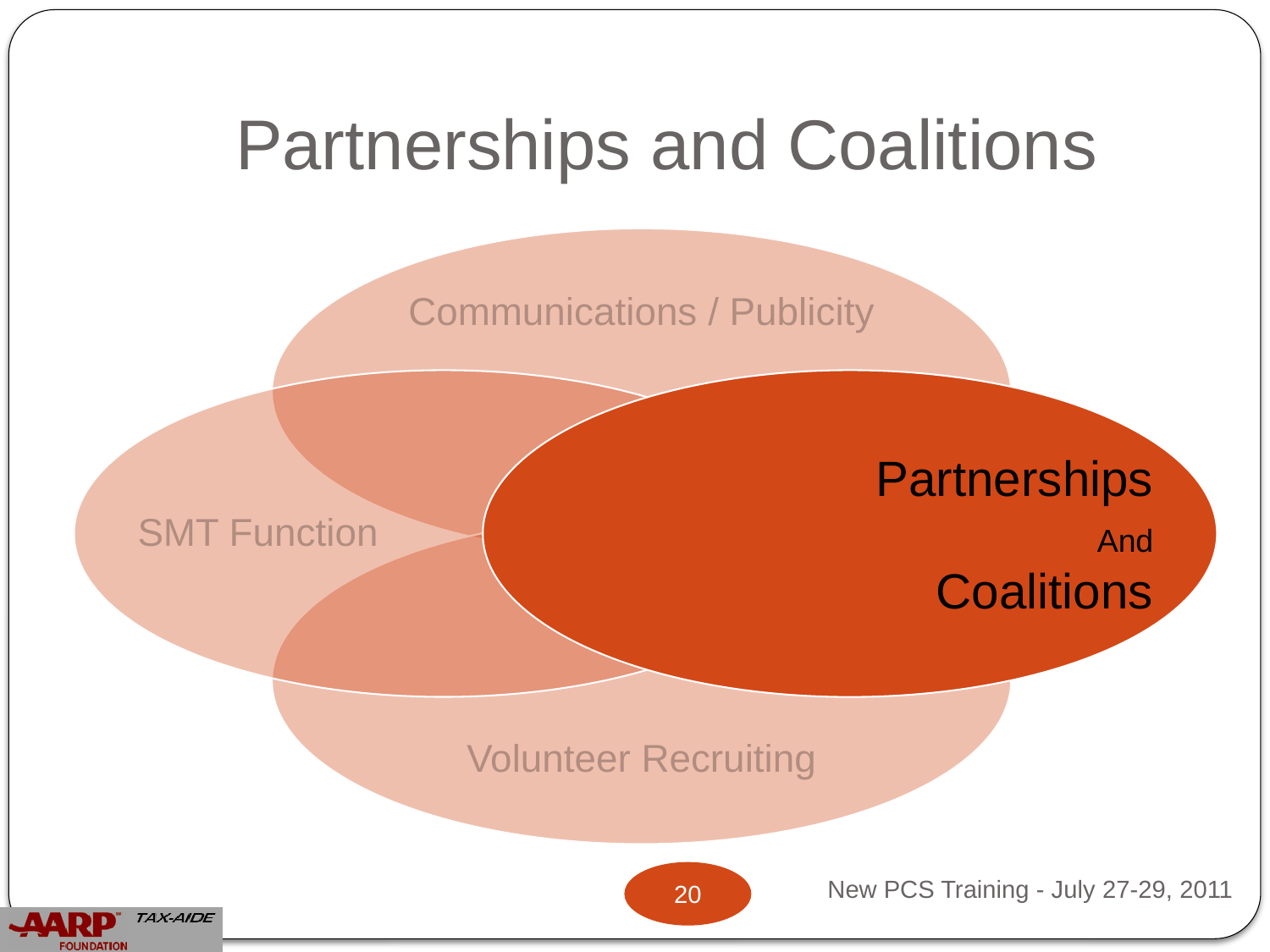

# Partnerships and Coalitions
Communications / Publicity
SMT Function

Partnerships
And
Coalitions

Volunteer Recruiting
New PCS Training - July 27-29, 2011
20